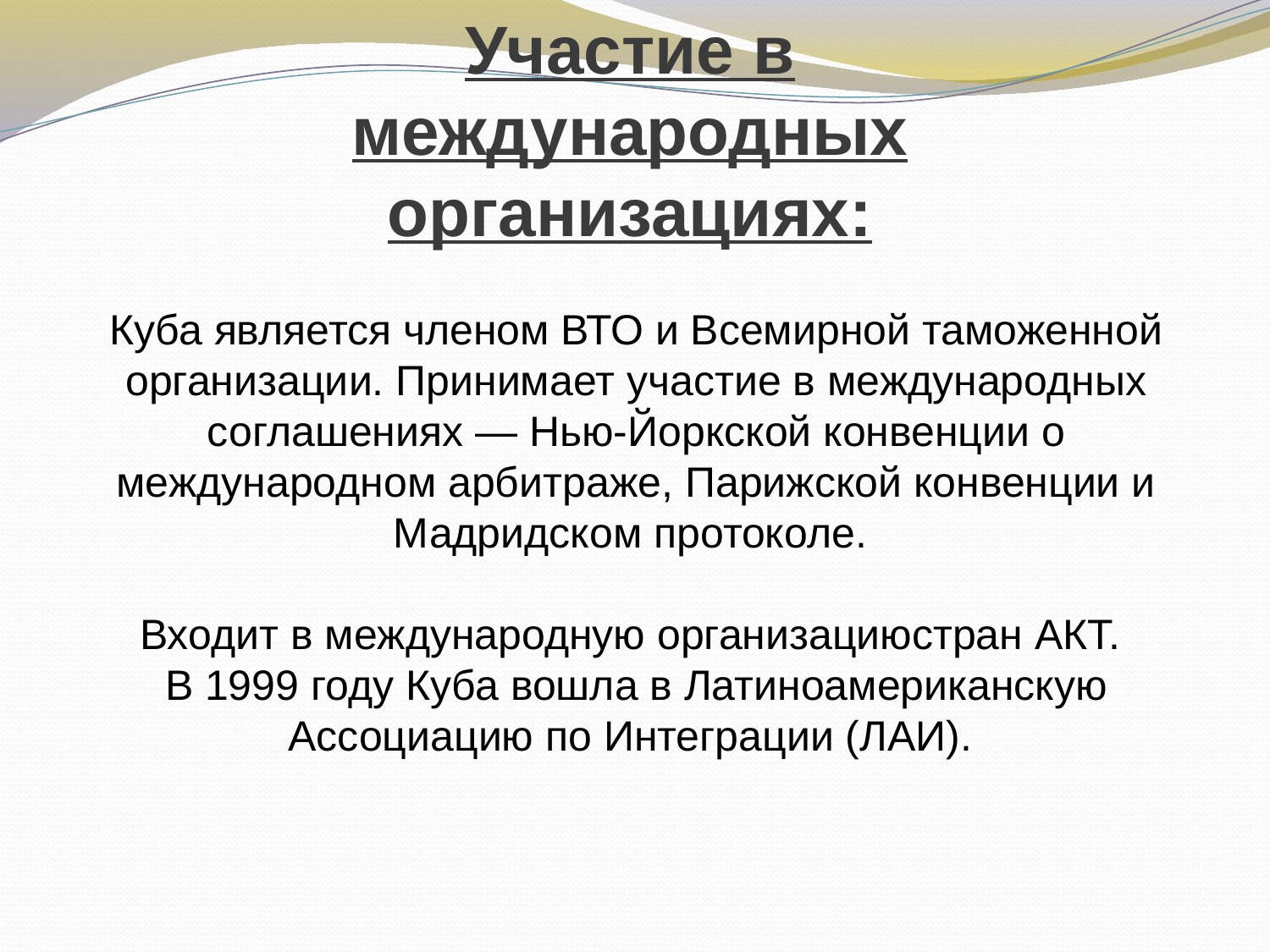

# Участие в международных организациях:
Куба является членом ВТО и Всемирной таможенной организации. Принимает участие в международных соглашениях — Нью-Йоркской конвенции о международном арбитраже, Парижской конвенции и Мадридском протоколе.

Входит в международную организациюстран АКТ.
В 1999 году Куба вошла в Латиноамериканскую Ассоциацию по Интеграции (ЛАИ).